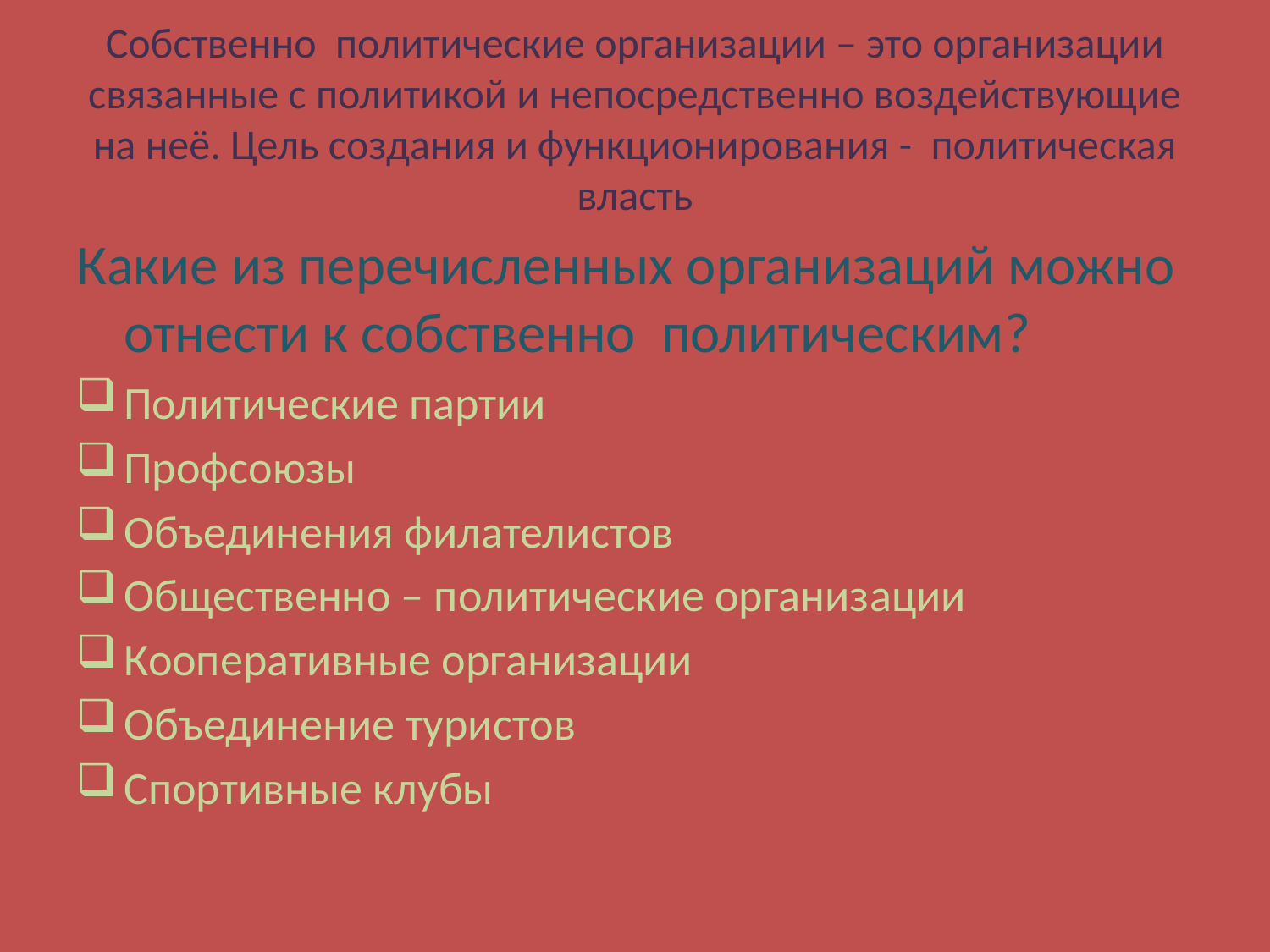

# Собственно  политические организации – это организации связанные с политикой и непосредственно воздействующие на неё. Цель создания и функционирования -  политическая власть
Какие из перечисленных организаций можно отнести к собственно  политическим?
Политические партии
Профсоюзы
Объединения филателистов
Общественно – политические организации
Кооперативные организации
Объединение туристов
Спортивные клубы